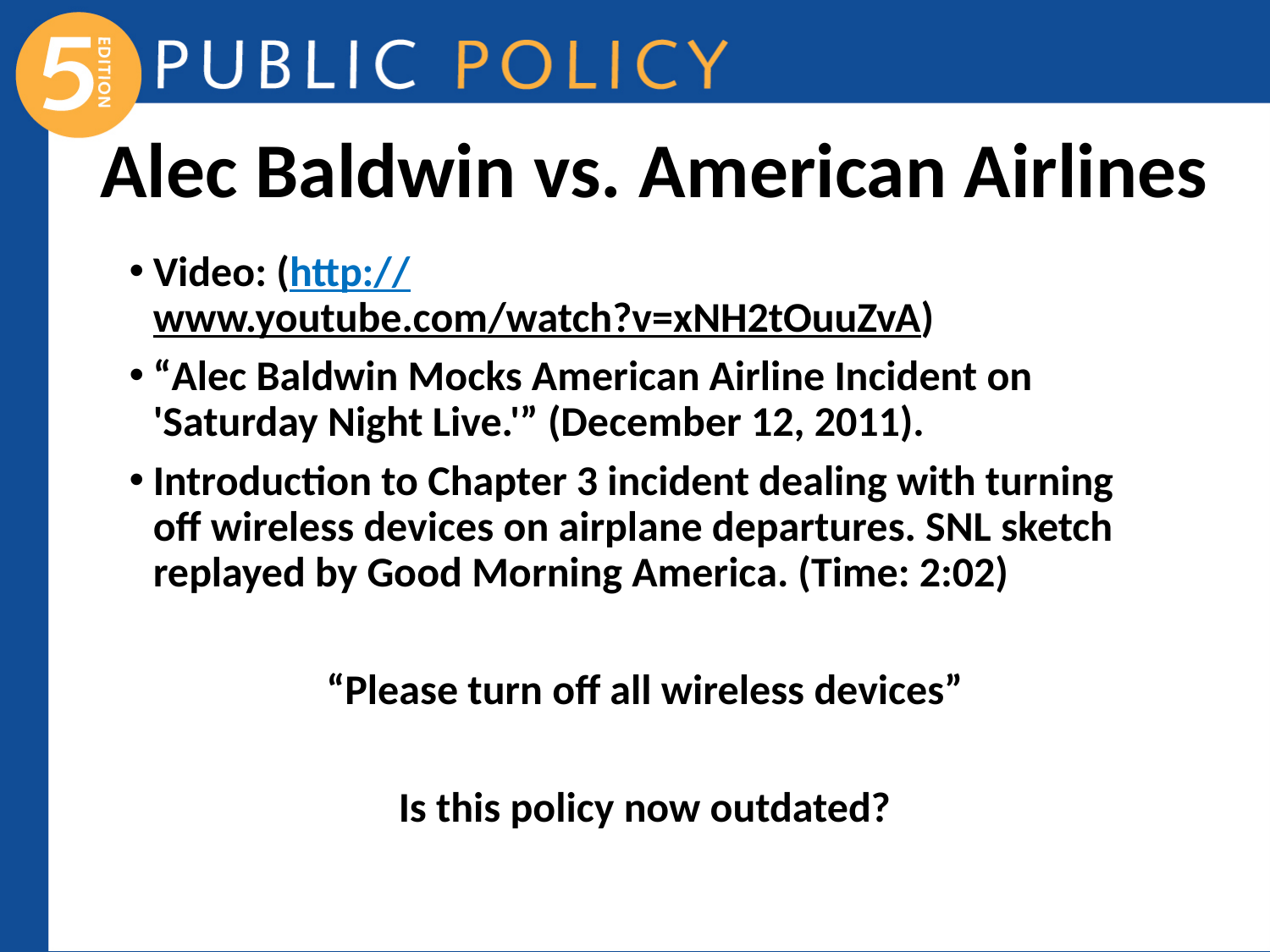

# Alec Baldwin vs. American Airlines
Video: (http://www.youtube.com/watch?v=xNH2tOuuZvA)
“Alec Baldwin Mocks American Airline Incident on 'Saturday Night Live.'” (December 12, 2011).
Introduction to Chapter 3 incident dealing with turning off wireless devices on airplane departures. SNL sketch replayed by Good Morning America. (Time: 2:02)

“Please turn off all wireless devices”

Is this policy now outdated?